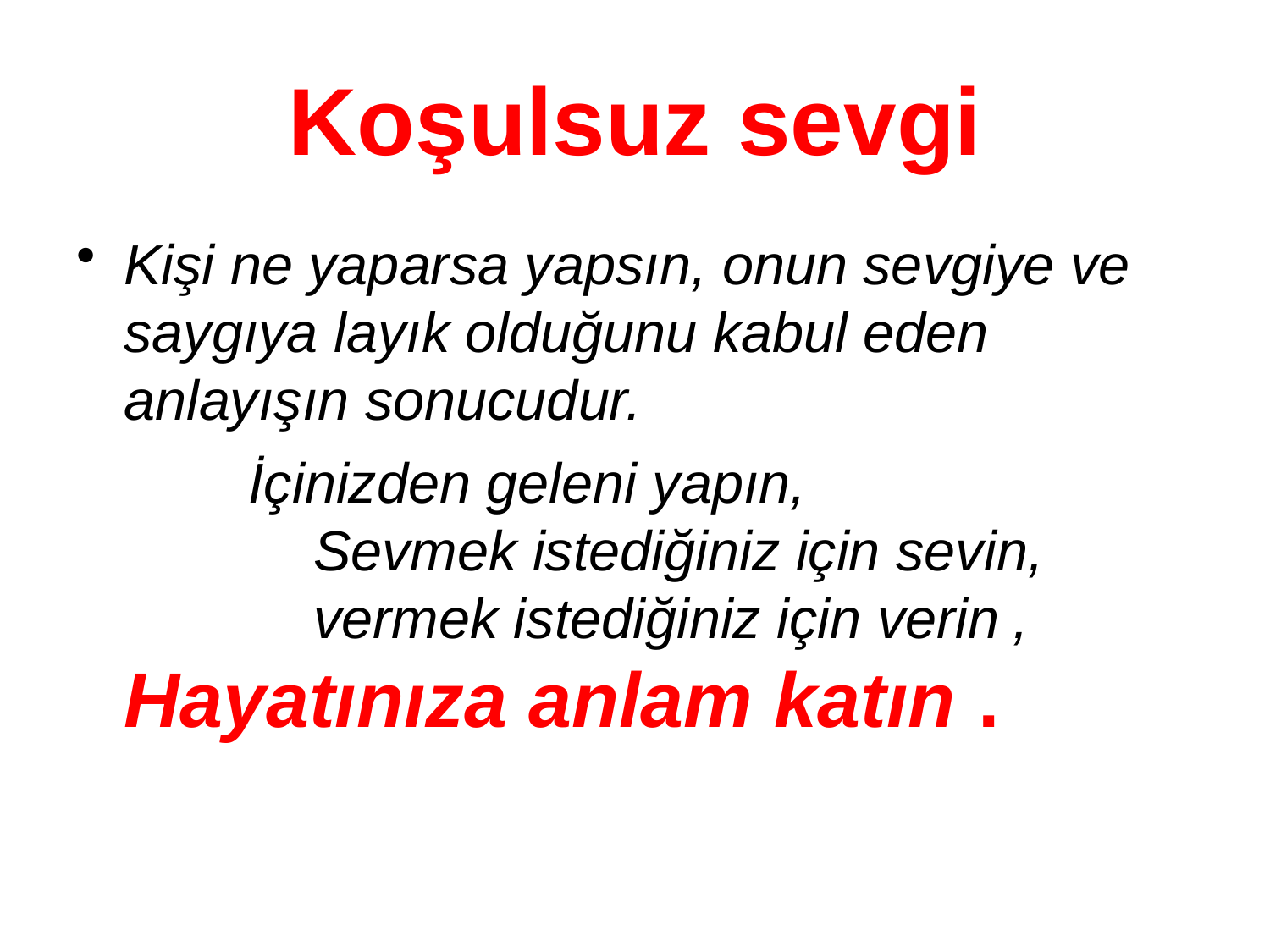

# Koşulsuz sevgi
Kişi ne yaparsa yapsın, onun sevgiye ve saygıya layık olduğunu kabul eden anlayışın sonucudur.
           İçinizden geleni yapın,				    Sevmek istediğiniz için sevin,		    vermek istediğiniz için verin	,	 Hayatınıza anlam katın .